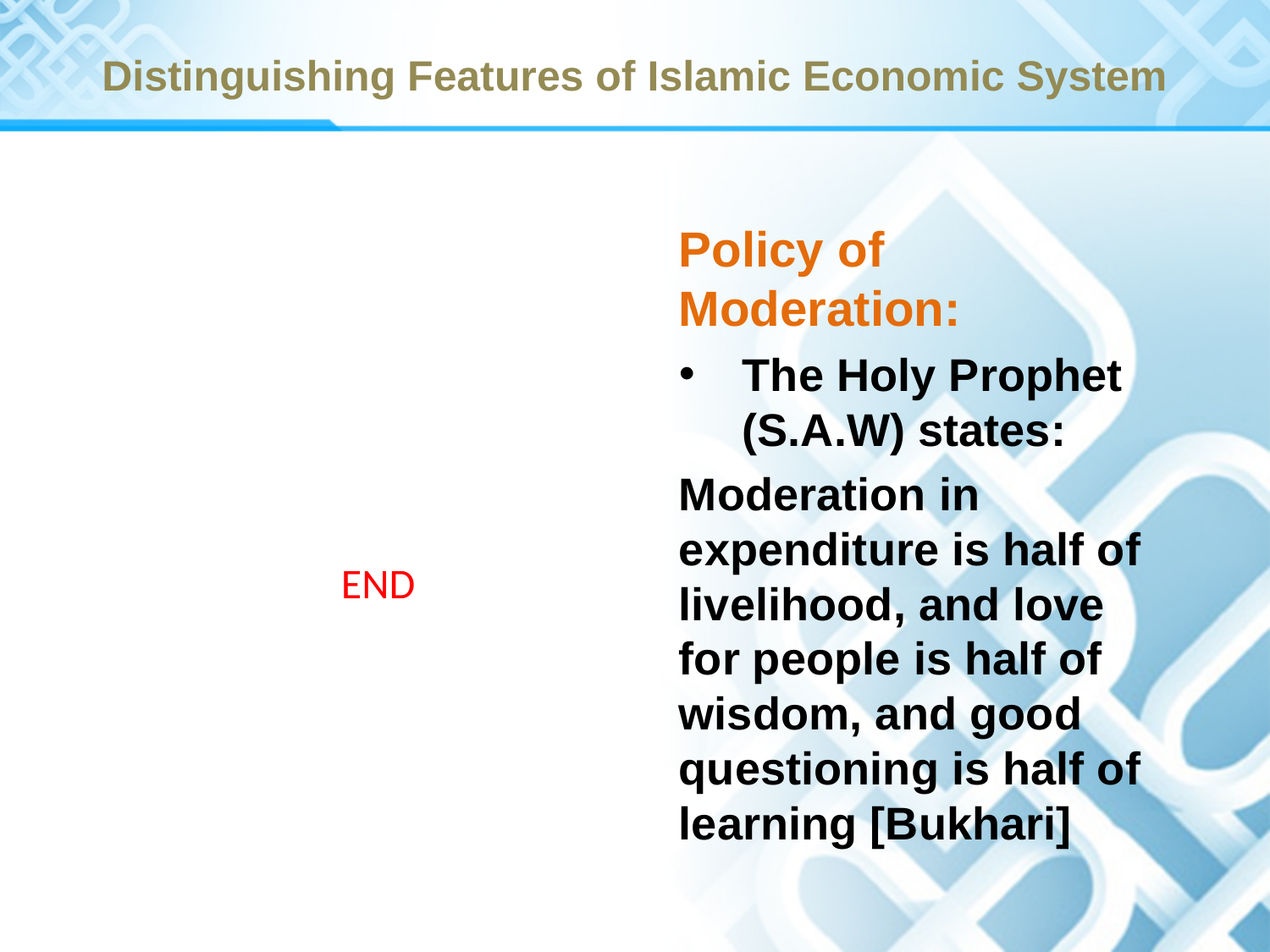

Distinguishing Features of Islamic Economic System
Policy of Moderation:
The Holy Prophet (S.A.W) states:
Moderation in expenditure is half of livelihood, and love for people is half of wisdom, and good questioning is half of learning [Bukhari]
END